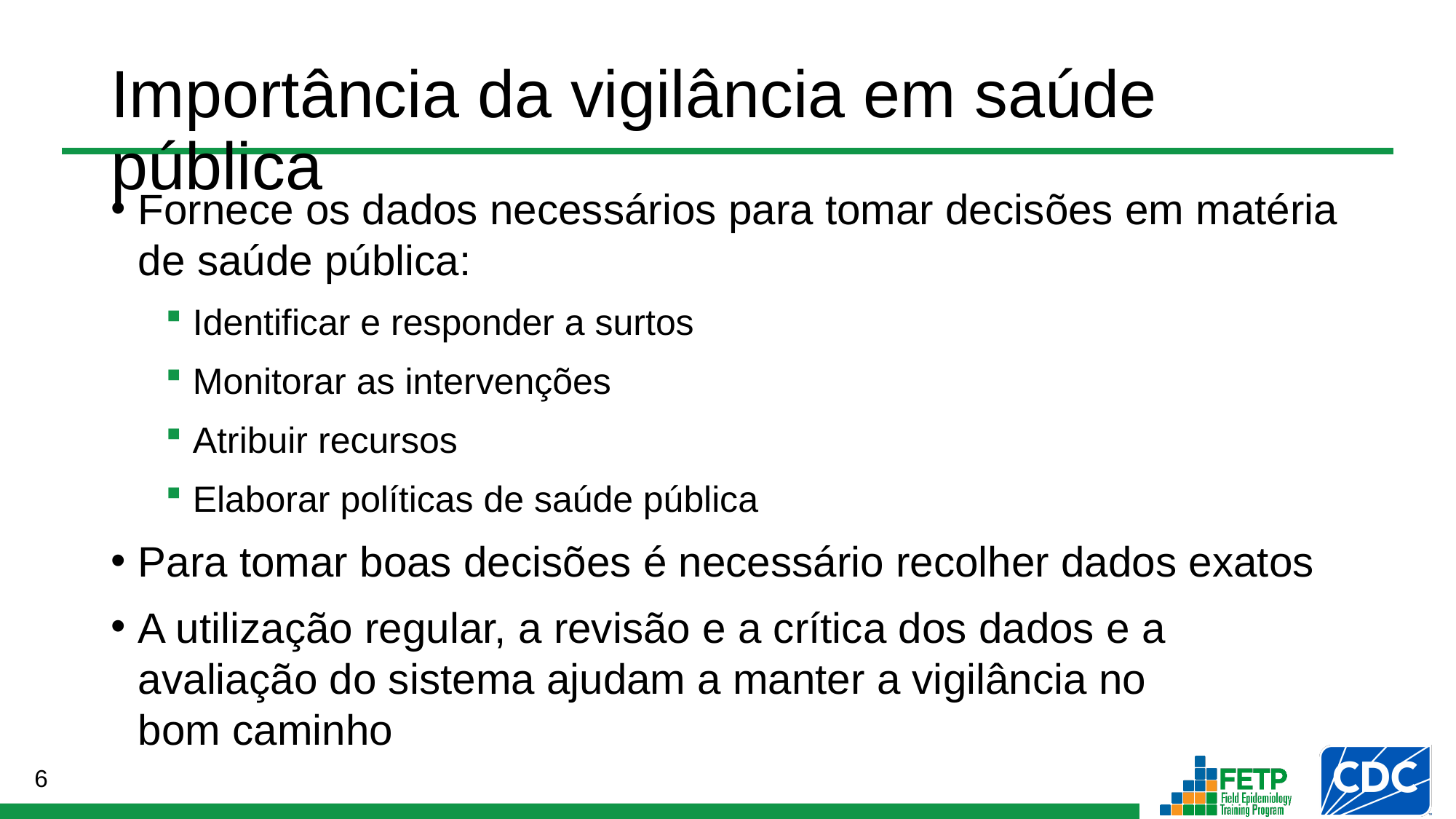

# Importância da vigilância em saúde pública
Fornece os dados necessários para tomar decisões em matéria de saúde pública:
Identificar e responder a surtos
Monitorar as intervenções
Atribuir recursos
Elaborar políticas de saúde pública
Para tomar boas decisões é necessário recolher dados exatos
A utilização regular, a revisão e a crítica dos dados e a avaliação do sistema ajudam a manter a vigilância no
bom caminho